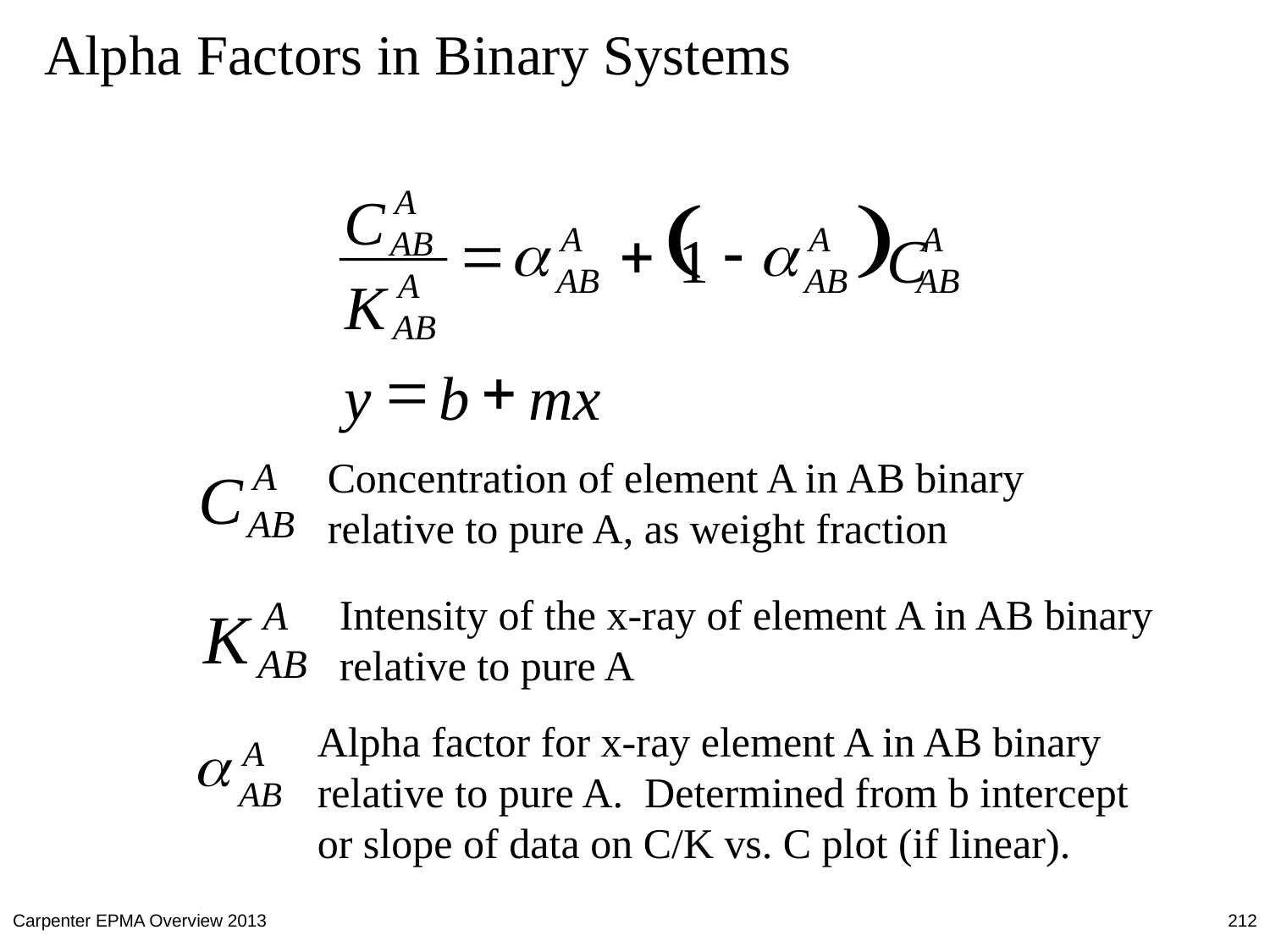

# Alpha Factors in Binary Systems

(
)
A
C
=
α
+
−
α
A
A
A
AB
1
 C
AB
AB
AB

A
K
AB
=
+
y
b
mx

A
C
AB
Concentration of element A in AB binary
relative to pure A, as weight fraction
Intensity of the x-ray of element A in AB binary
relative to pure A

A
K
AB
Alpha factor for x-ray element A in AB binary
relative to pure A.  Determined from b intercept or slope of data on C/K vs. C plot (if linear).

α
A
AB
Carpenter EPMA Overview 2013
212